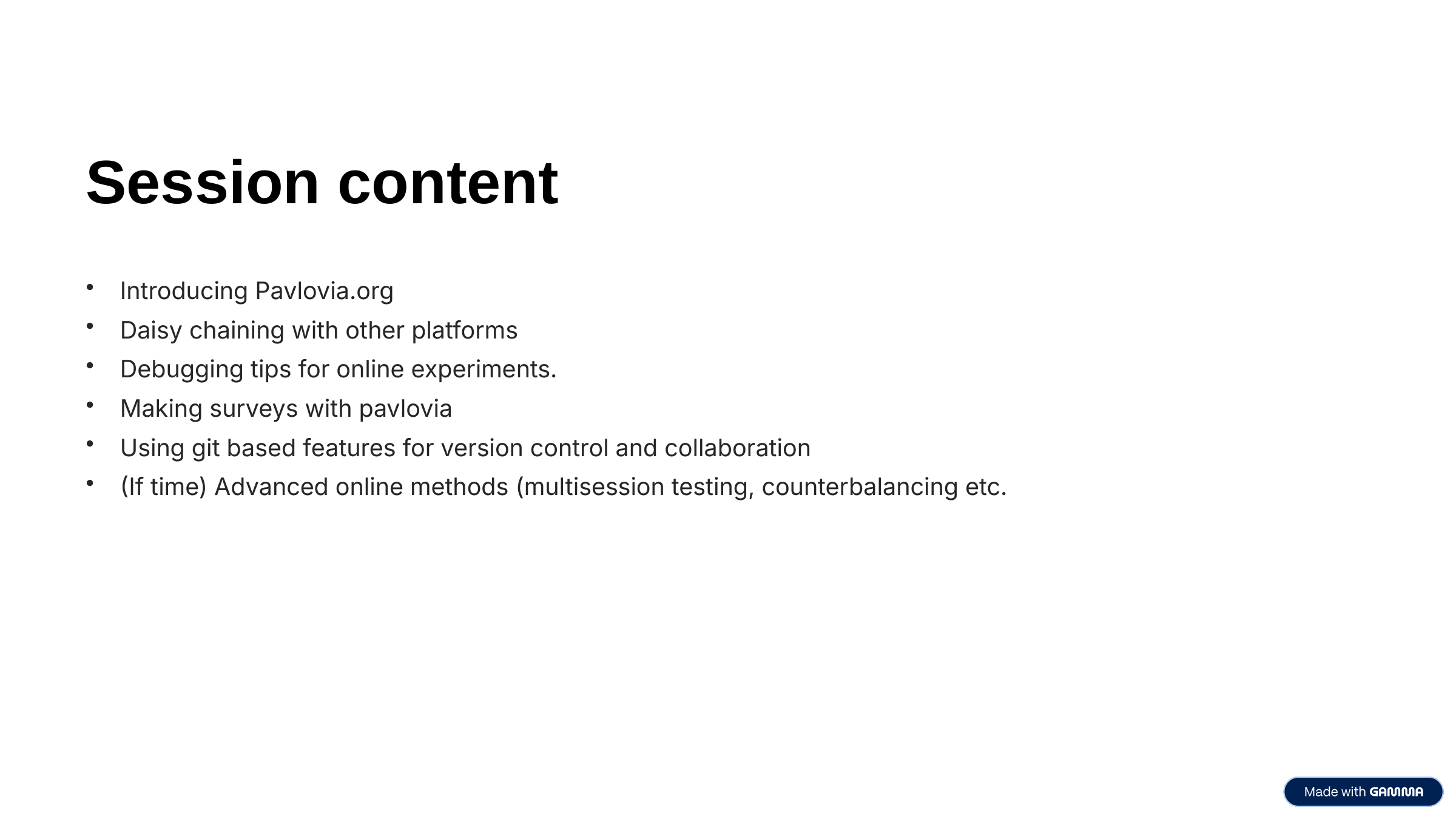

Session content
Introducing Pavlovia.org
Daisy chaining with other platforms
Debugging tips for online experiments.
Making surveys with pavlovia
Using git based features for version control and collaboration
(If time) Advanced online methods (multisession testing, counterbalancing etc.